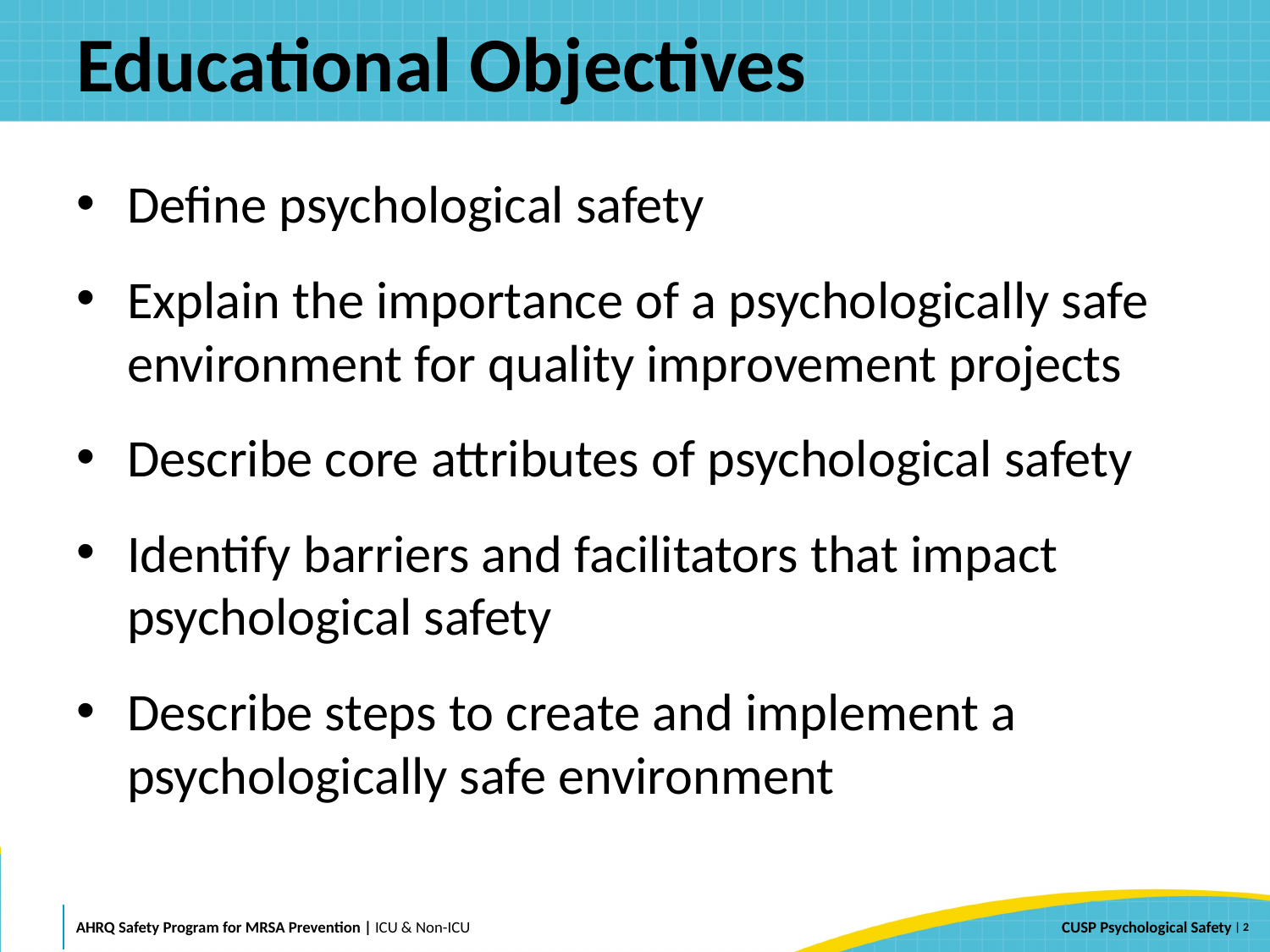

# Educational Objectives
Define psychological safety
Explain the importance of a psychologically safe environment for quality improvement projects
Describe core attributes of psychological safety
Identify barriers and facilitators that impact psychological safety
Describe steps to create and implement a psychologically safe environment
 | 2